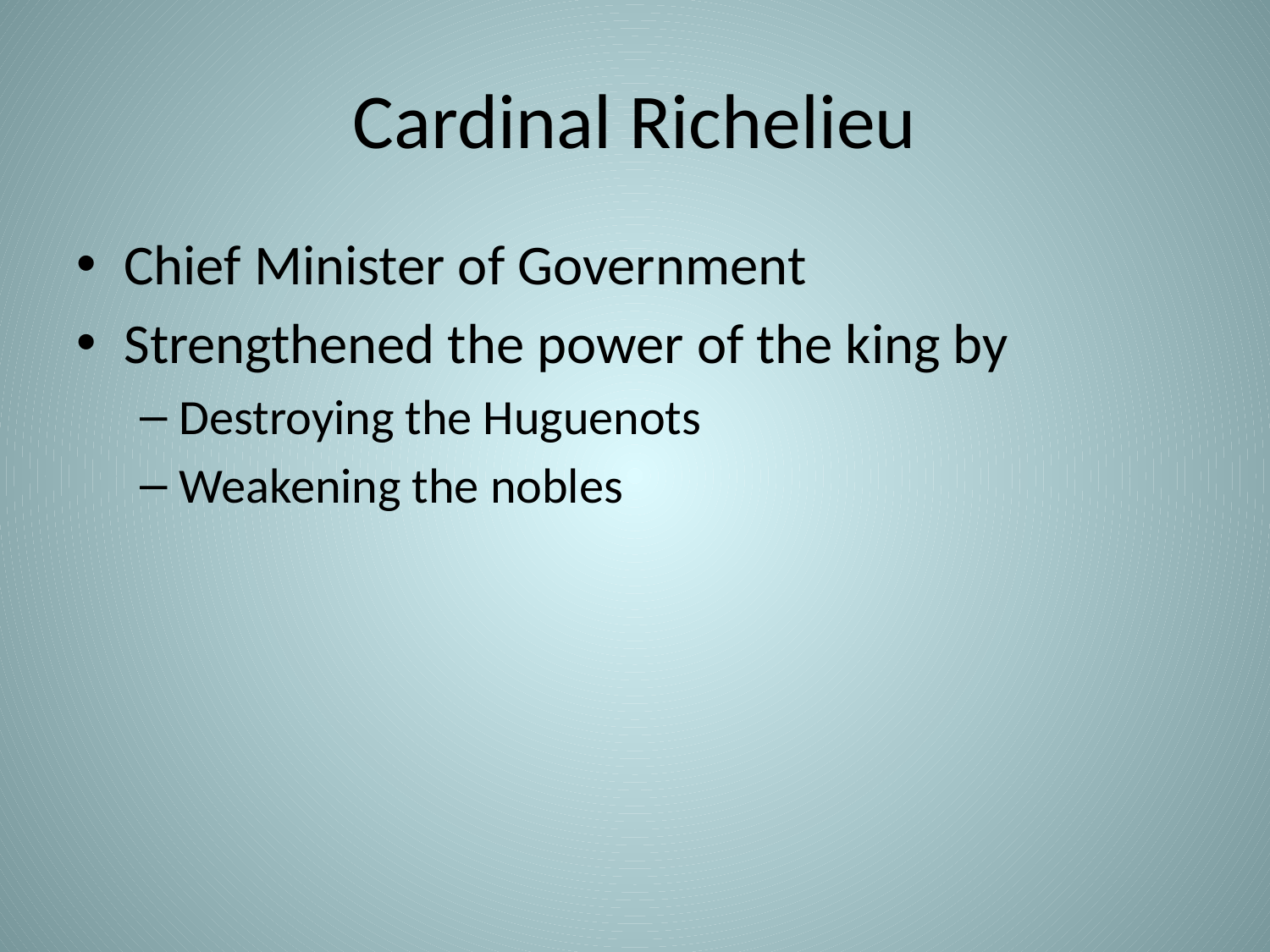

# Cardinal Richelieu
Chief Minister of Government
Strengthened the power of the king by
Destroying the Huguenots
Weakening the nobles